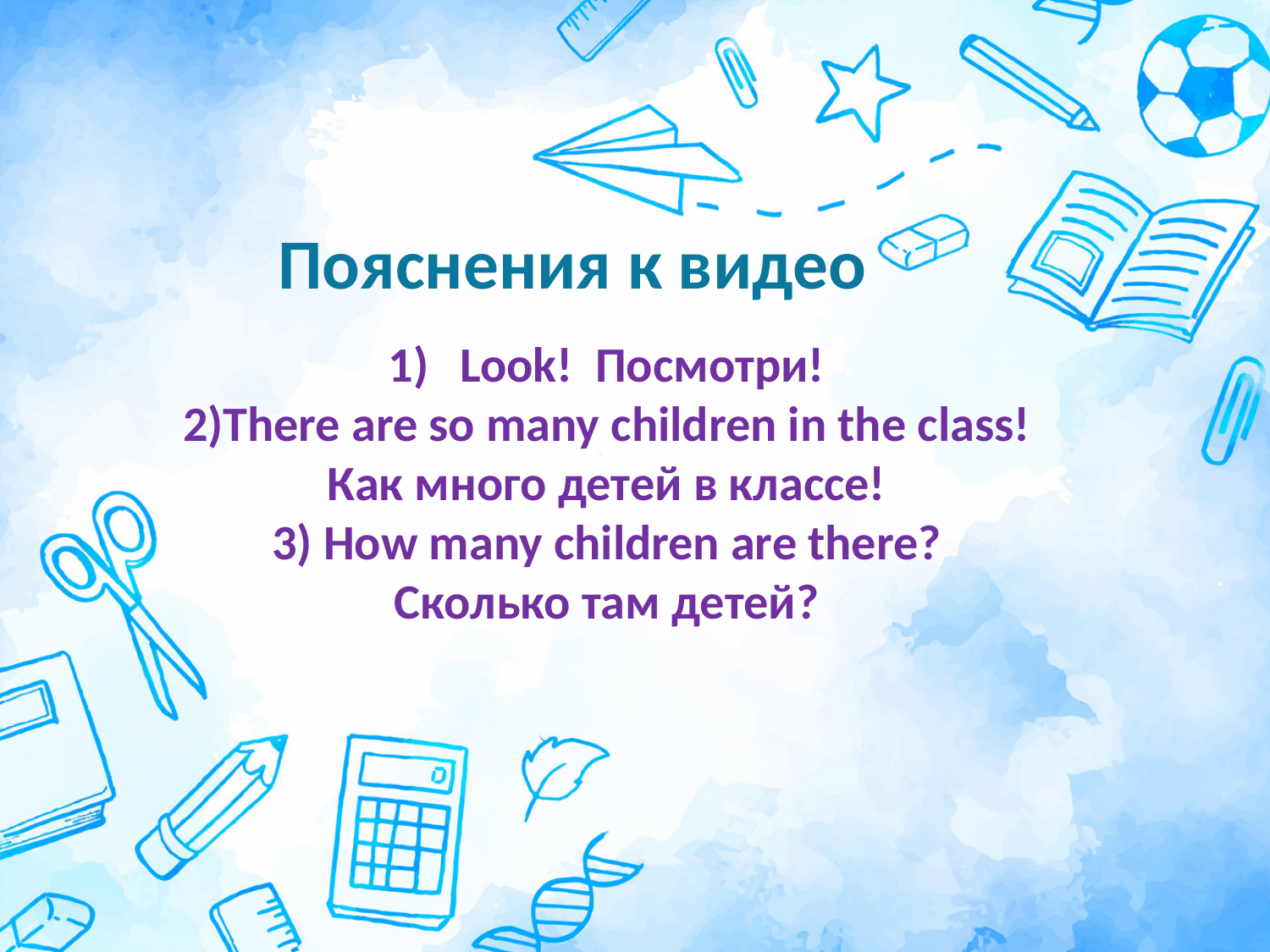

# Пояснения к видео
Look!  Посмотри!
2)There are so many children in the class!
Как много детей в классе!
3) How many children are there?
Cколько там детей?